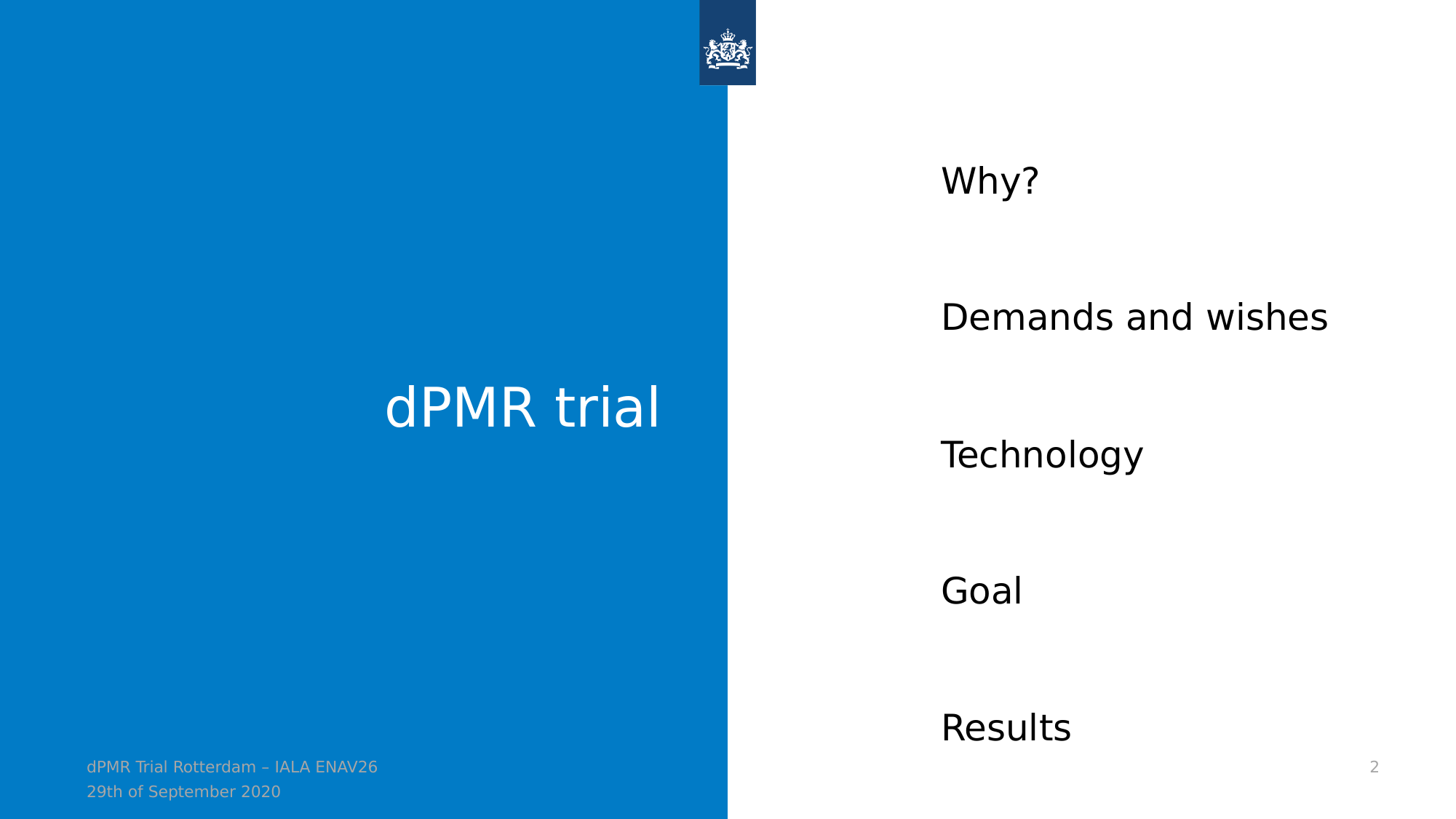

Why?

Demands and wishes

# dPMR trial
Technology

Goal

Results

dPMR Trial Rotterdam – IALA ENAV26
2
29th of September 2020